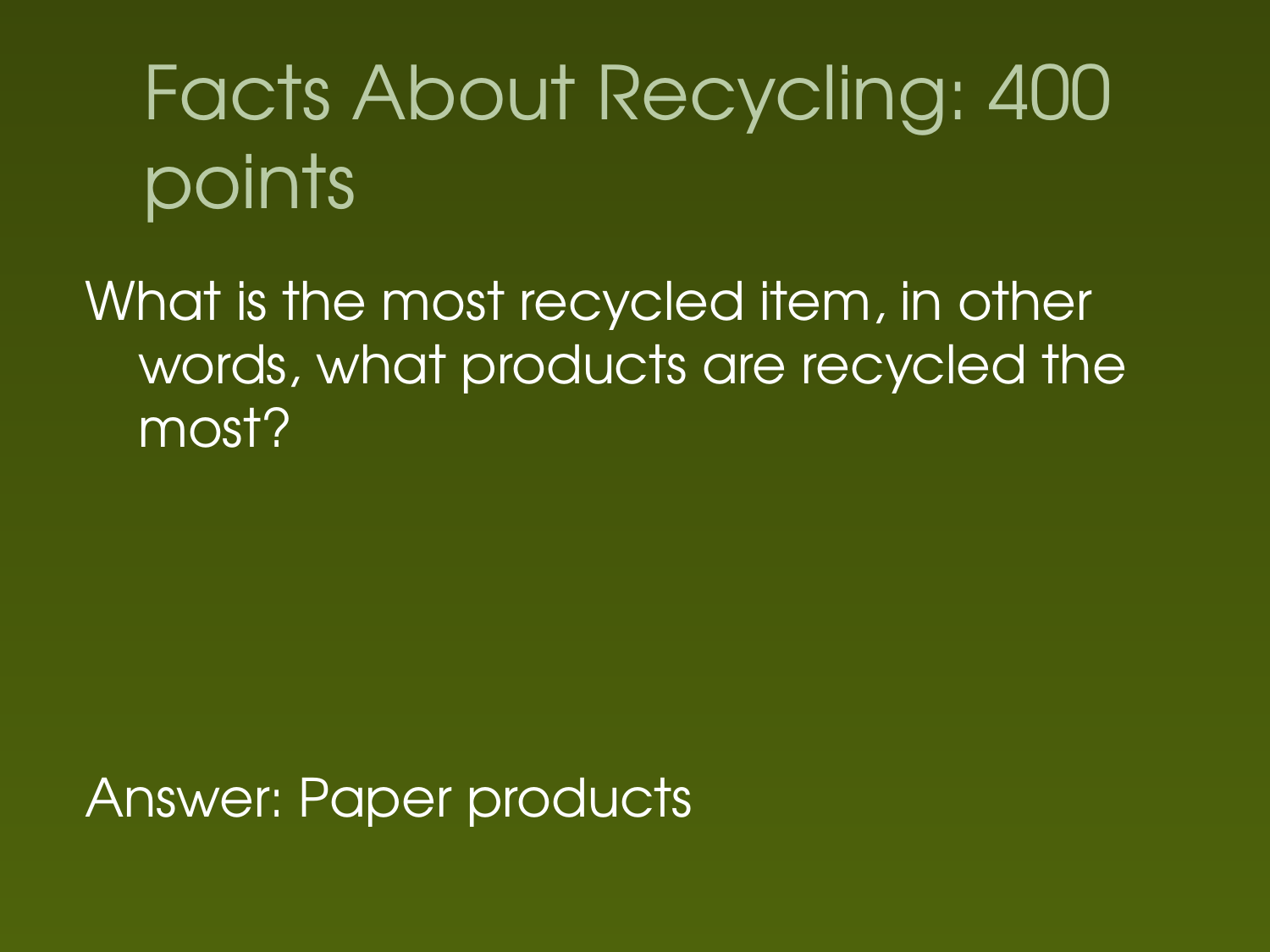

# Facts About Recycling: 400 points
What is the most recycled item, in other words, what products are recycled the most?

Answer: Paper products